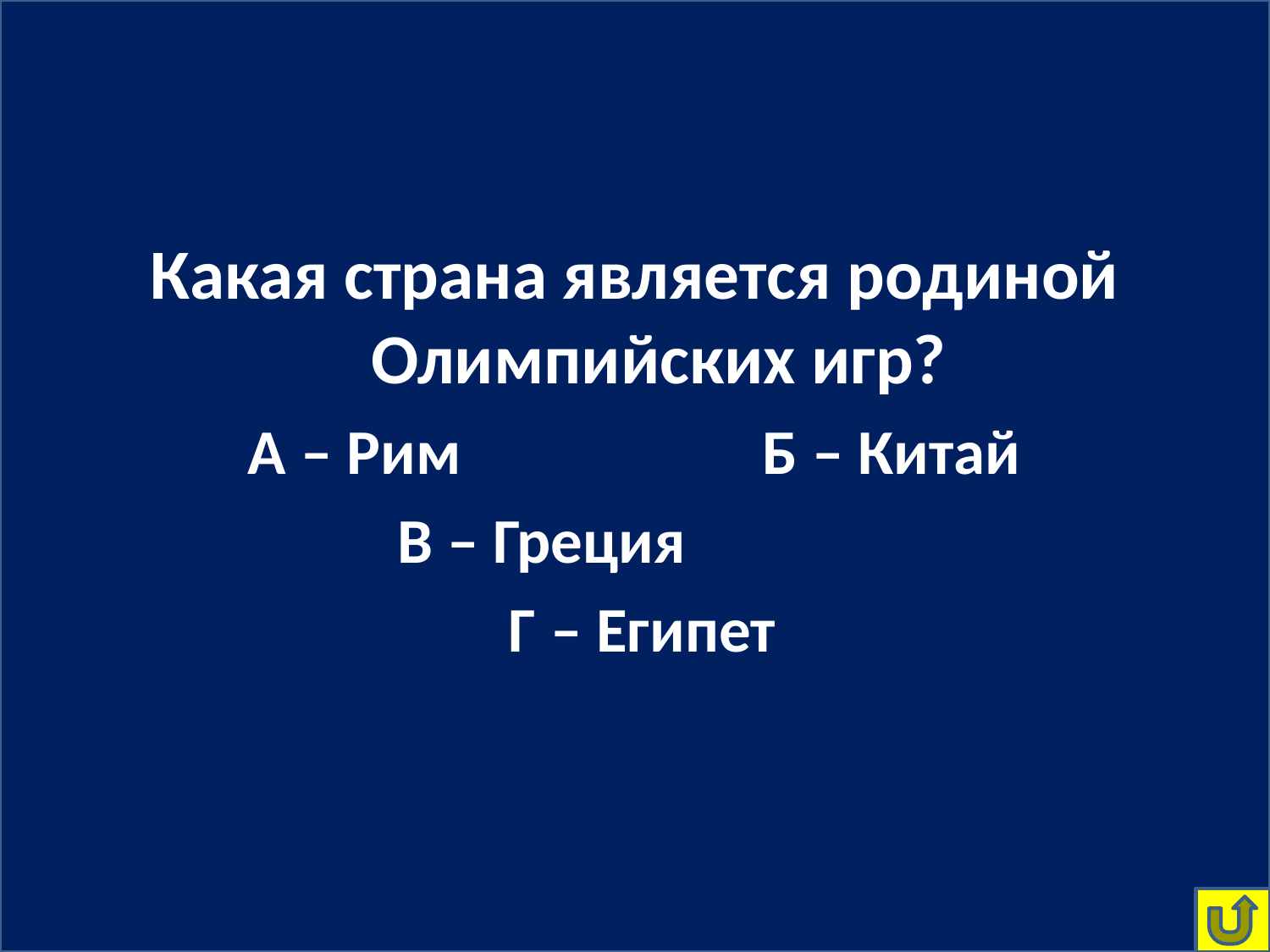

#
Какая страна является родиной Олимпийских игр?
А – Рим                     Б – Китай
В – Греция
 Г – Египет